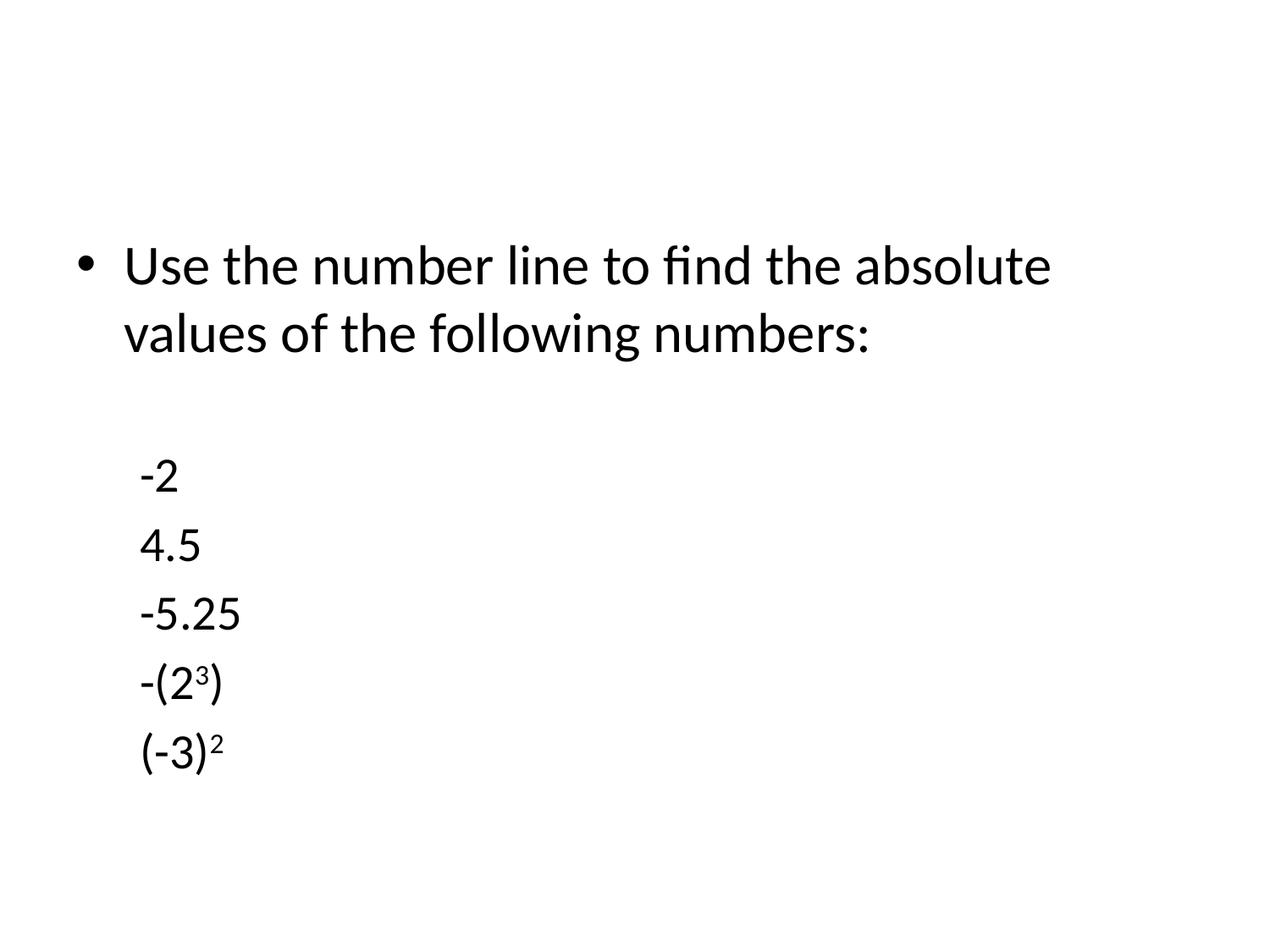

#
Use the number line to find the absolute values of the following numbers:

-2
4.5
-5.25
-(23)
(-3)2